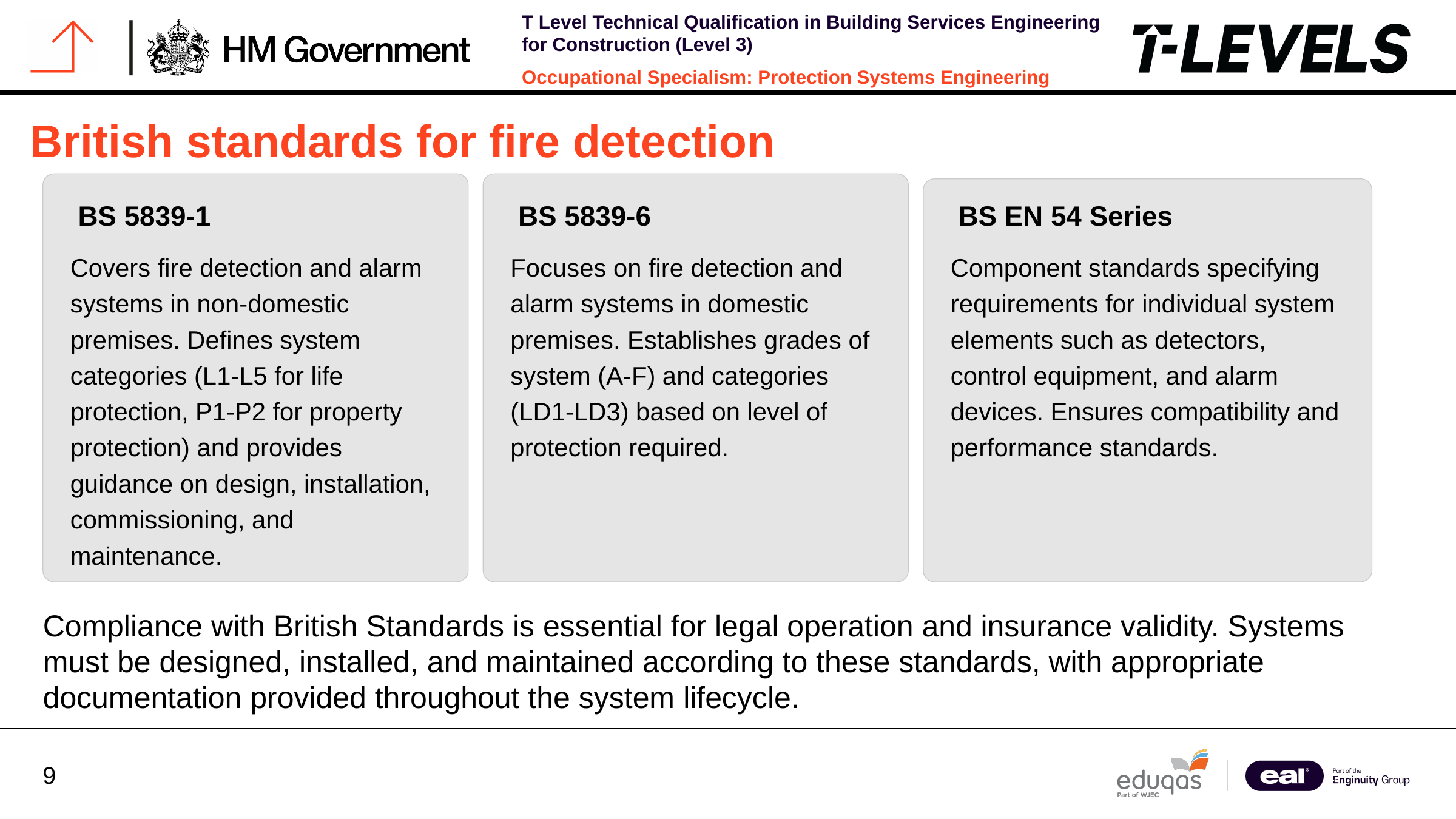

British standards for fire detection

BS 5839-1
BS 5839-6
BS EN 54 Series
Covers fire detection and alarm systems in non-domestic premises. Defines system categories (L1-L5 for life protection, P1-P2 for property protection) and provides guidance on design, installation, commissioning, and maintenance.
Focuses on fire detection and alarm systems in domestic premises. Establishes grades of system (A-F) and categories (LD1-LD3) based on level of protection required.
Component standards specifying requirements for individual system elements such as detectors, control equipment, and alarm devices. Ensures compatibility and performance standards.
Compliance with British Standards is essential for legal operation and insurance validity. Systems must be designed, installed, and maintained according to these standards, with appropriate documentation provided throughout the system lifecycle.